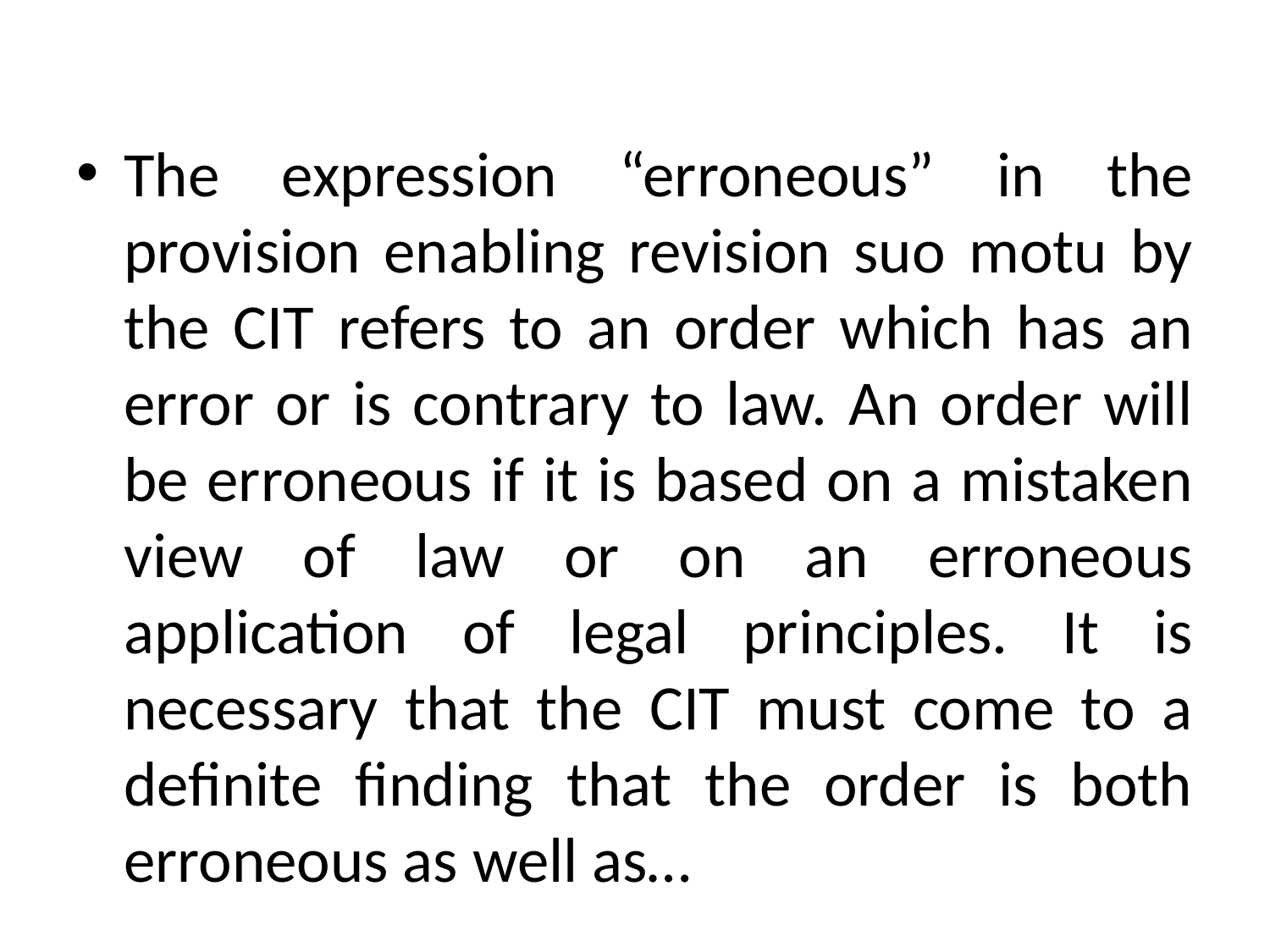

#
The expression “erroneous” in the provision enabling revision suo motu by the CIT refers to an order which has an error or is contrary to law. An order will be erroneous if it is based on a mistaken view of law or on an erroneous application of legal principles. It is necessary that the CIT must come to a definite finding that the order is both erroneous as well as…